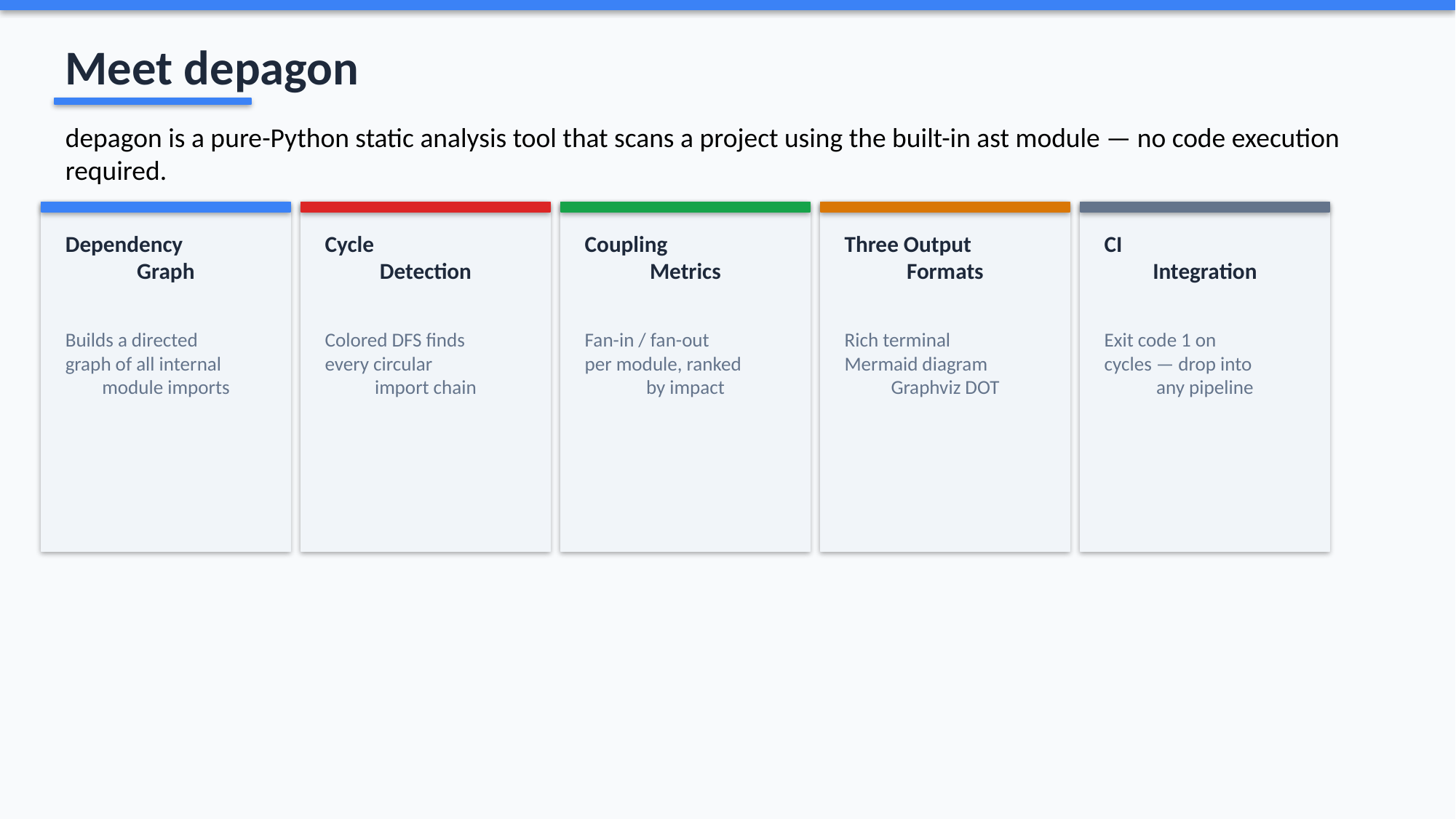

Meet depagon

depagon is a pure-Python static analysis tool that scans a project using the built-in ast module — no code execution required.

Dependency
Graph
Cycle
Detection
Coupling
Metrics
Three Output
Formats
CI
Integration
Builds a directed
graph of all internal
module imports
Colored DFS finds
every circular
import chain
Fan-in / fan-out
per module, ranked
by impact
Rich terminal
Mermaid diagram
Graphviz DOT
Exit code 1 on
cycles — drop into
any pipeline